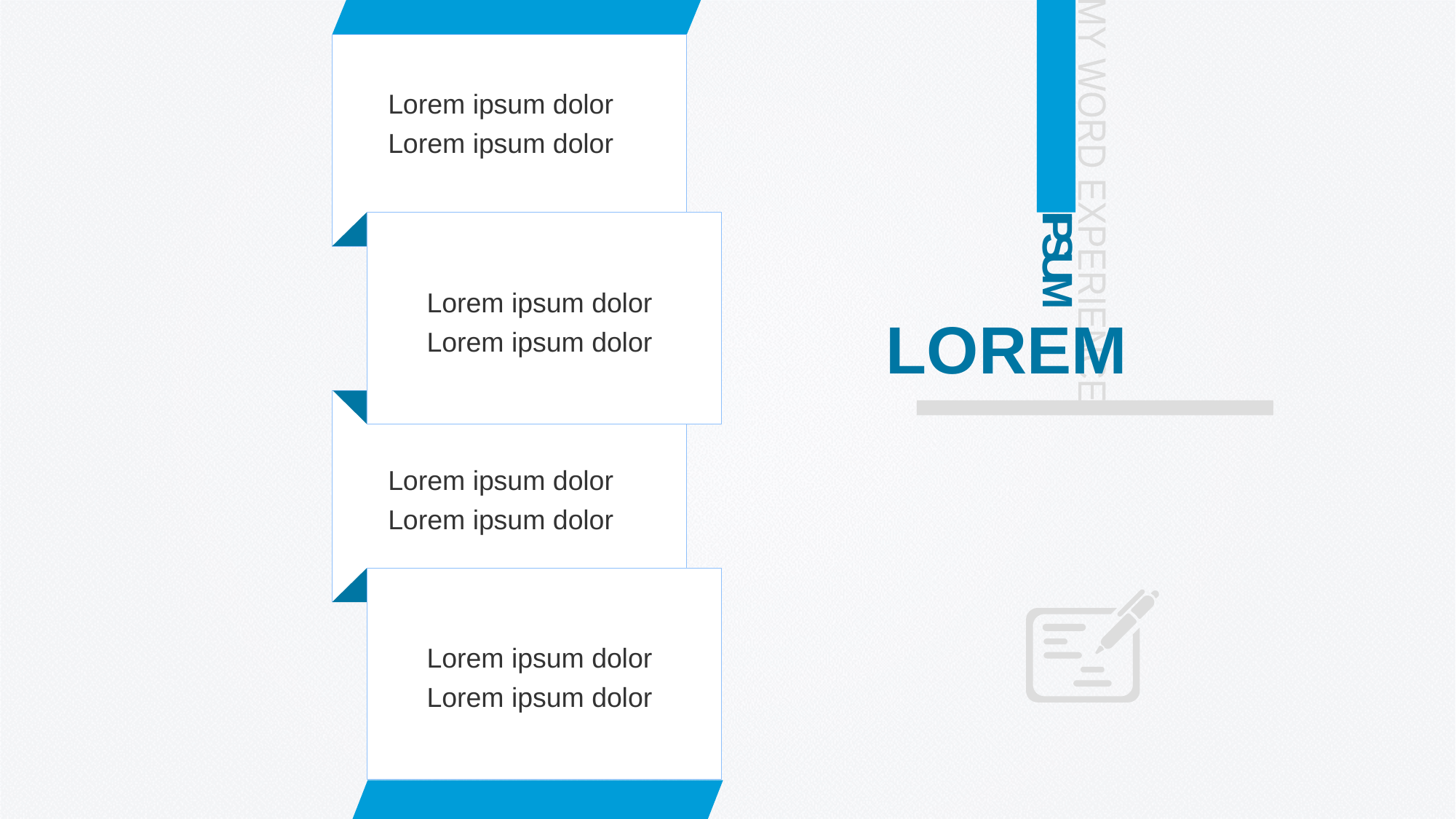

Lorem ipsum dolor
Lorem ipsum dolor
MY WORD EXPERIENCE
IPSUM
Lorem ipsum dolor
Lorem ipsum dolor

LOREM
Lorem ipsum dolor
Lorem ipsum dolor

Lorem ipsum dolor
Lorem ipsum dolor